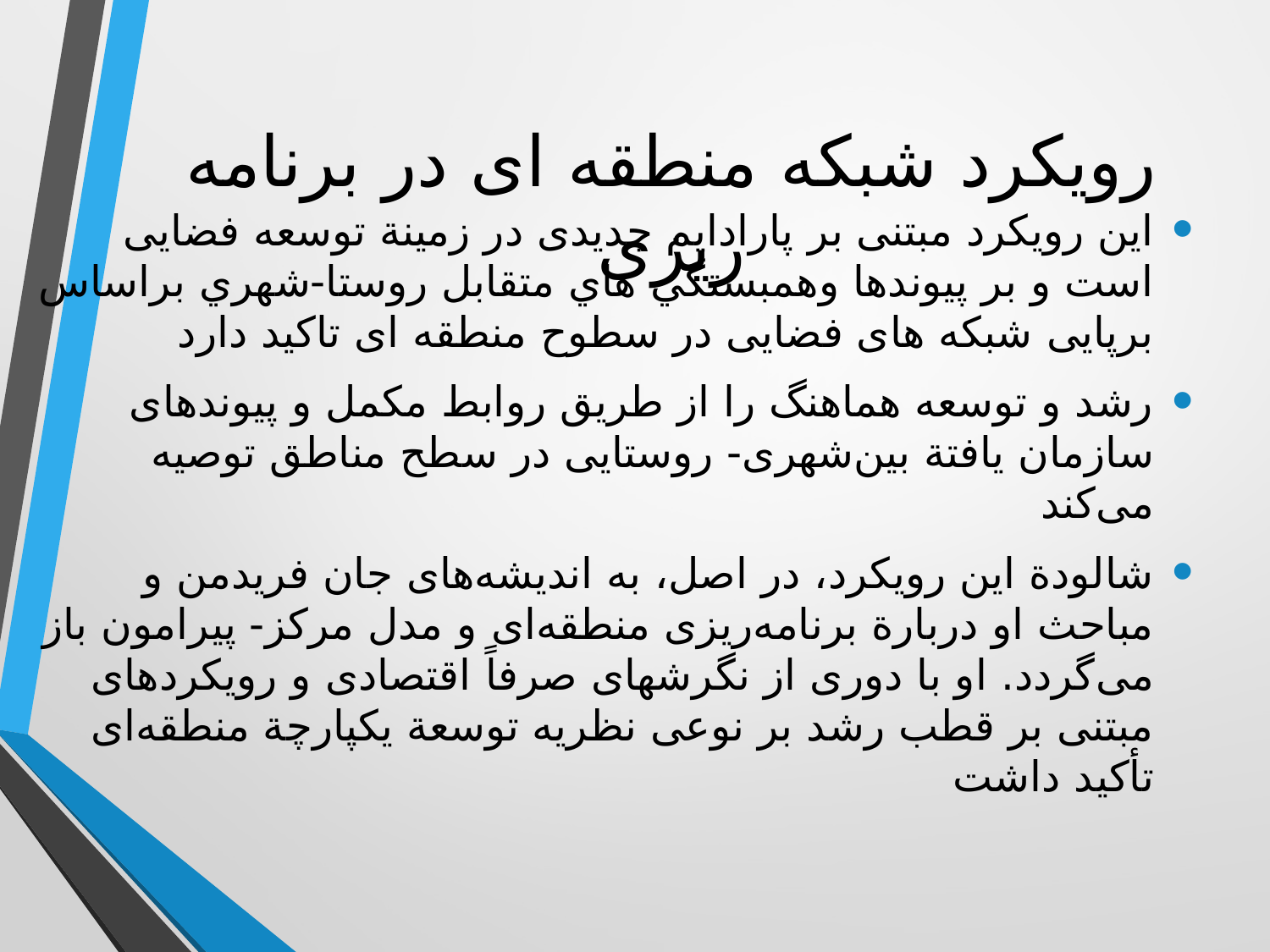

# رویکرد شبکه منطقه ای در برنامه ریزی
این رویکرد مبتنی بر پارادایم جدیدی در زمینة توسعه فضایی است و بر پيوندها وهمبستگي هاي متقابل روستا-شهري براساس برپایی شبکه های فضایی در سطوح منطقه ای تاکید دارد
رشد و توسعه هماهنگ را از طریق روابط مکمل و پیوندهای سازمان یافتة بین‌شهری- روستایی در سطح مناطق توصیه می‌کند
شالودة این رویکرد، در اصل، به اندیشه‌های جان فریدمن و مباحث او دربارة برنامه‌ریزی منطقه‌ای و مدل مرکز- پیرامون باز می‌گردد. او با دوری از نگرشهای صرفاً اقتصادی و رویکردهای مبتنی بر قطب رشد بر نوعی نظریه توسعة یکپارچة منطقه‌ای تأکید داشت